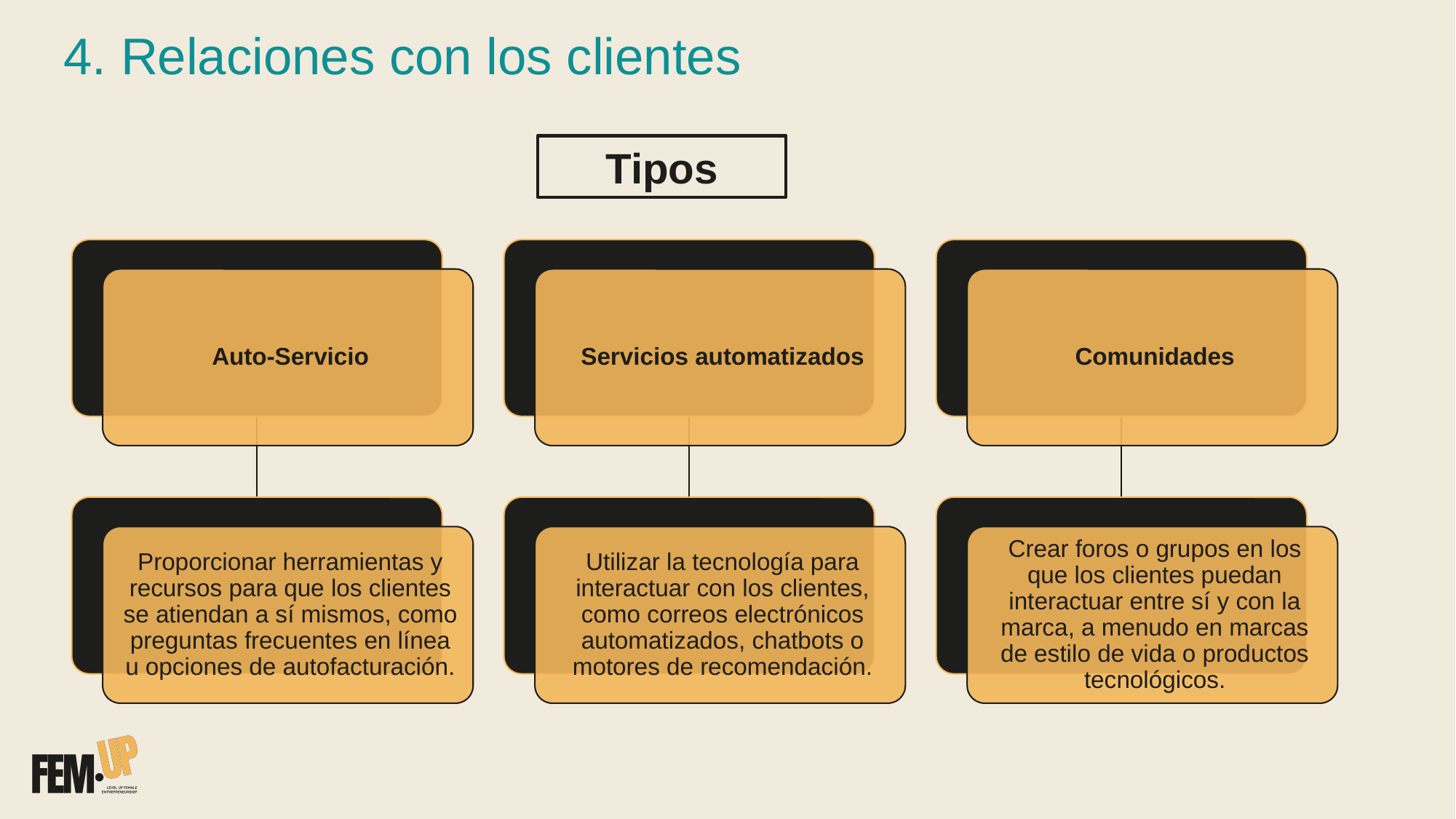

# 4. Relaciones con los clientes
Tipos
Auto-Servicio
Proporcionar herramientas y recursos para que los clientes se atiendan a sí mismos, como preguntas frecuentes en línea u opciones de autofacturación.
Servicios automatizados
Utilizar la tecnología para interactuar con los clientes, como correos electrónicos automatizados, chatbots o motores de recomendación.
Comunidades
Crear foros o grupos en los que los clientes puedan interactuar entre sí y con la marca, a menudo en marcas de estilo de vida o productos tecnológicos.